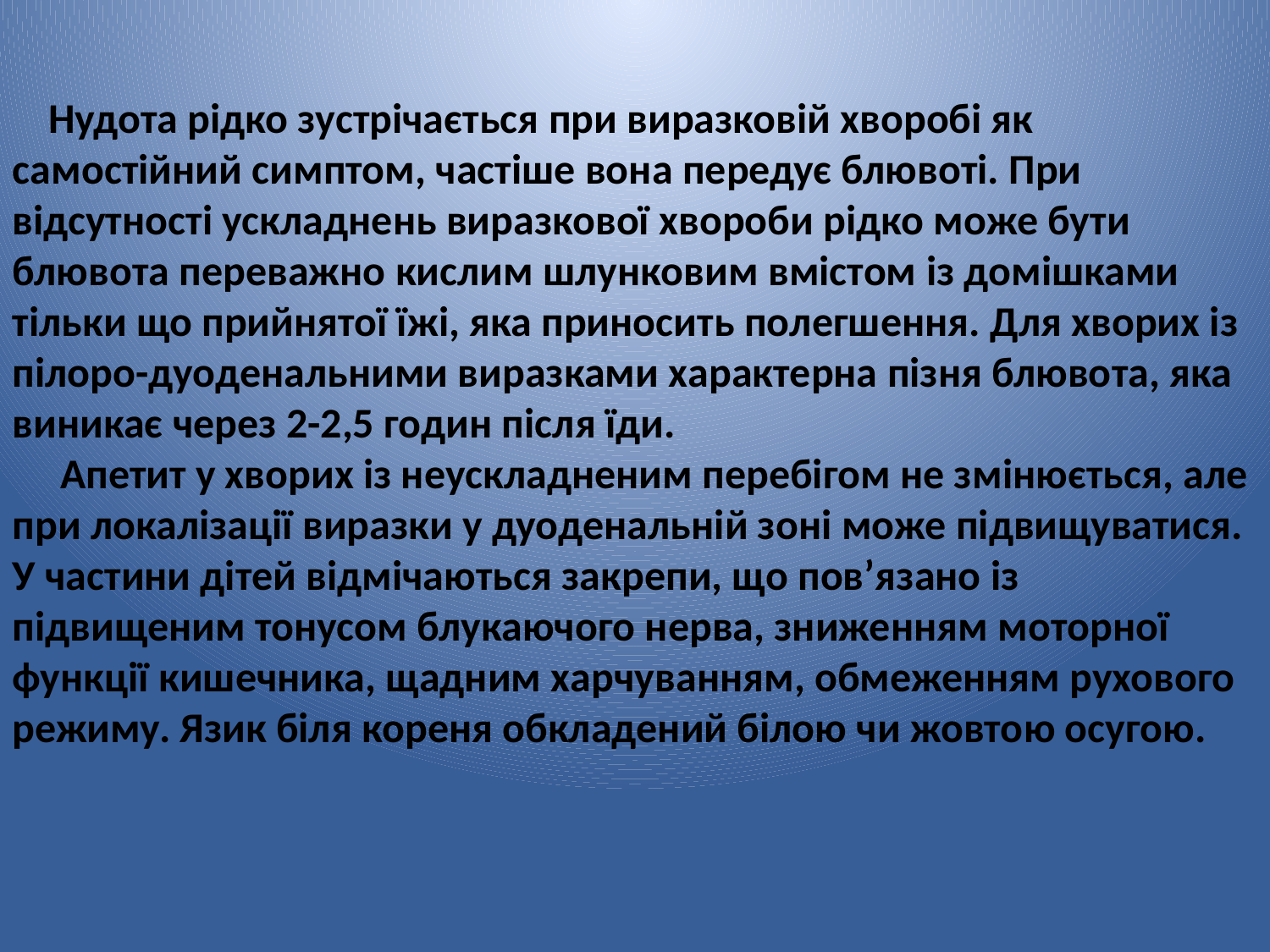

Нудота рiдко зустрiчається при виразковiй хворобi як самостiйний симптом, частiше вона передує блювотi. При вiдсутностi ускладнень виразкової хвороби рiдко може бути блювота переважно кислим шлунковим вмiстом iз домiшками тiльки що прийнятої їжi, яка приносить полегшення. Для хворих iз пiлоро-дуоденальними виразками характерна пiзня блювота, яка виникає через 2-2,5 годин пiсля їди.
     Апетит у хворих iз неускладненим перебiгом не змiнюється, але при локалiзацiї виразки у дуоденальнiй зонi може пiдвищуватися. У частини дiтей вiдмiчаються закрепи, що пов’язано iз пiдвищеним тонусом блукаючого нерва, зниженням моторної функцiї кишечника, щадним харчуванням, обмеженням рухового режиму. Язик бiля кореня обкладений бiлою чи жовтою осугою.